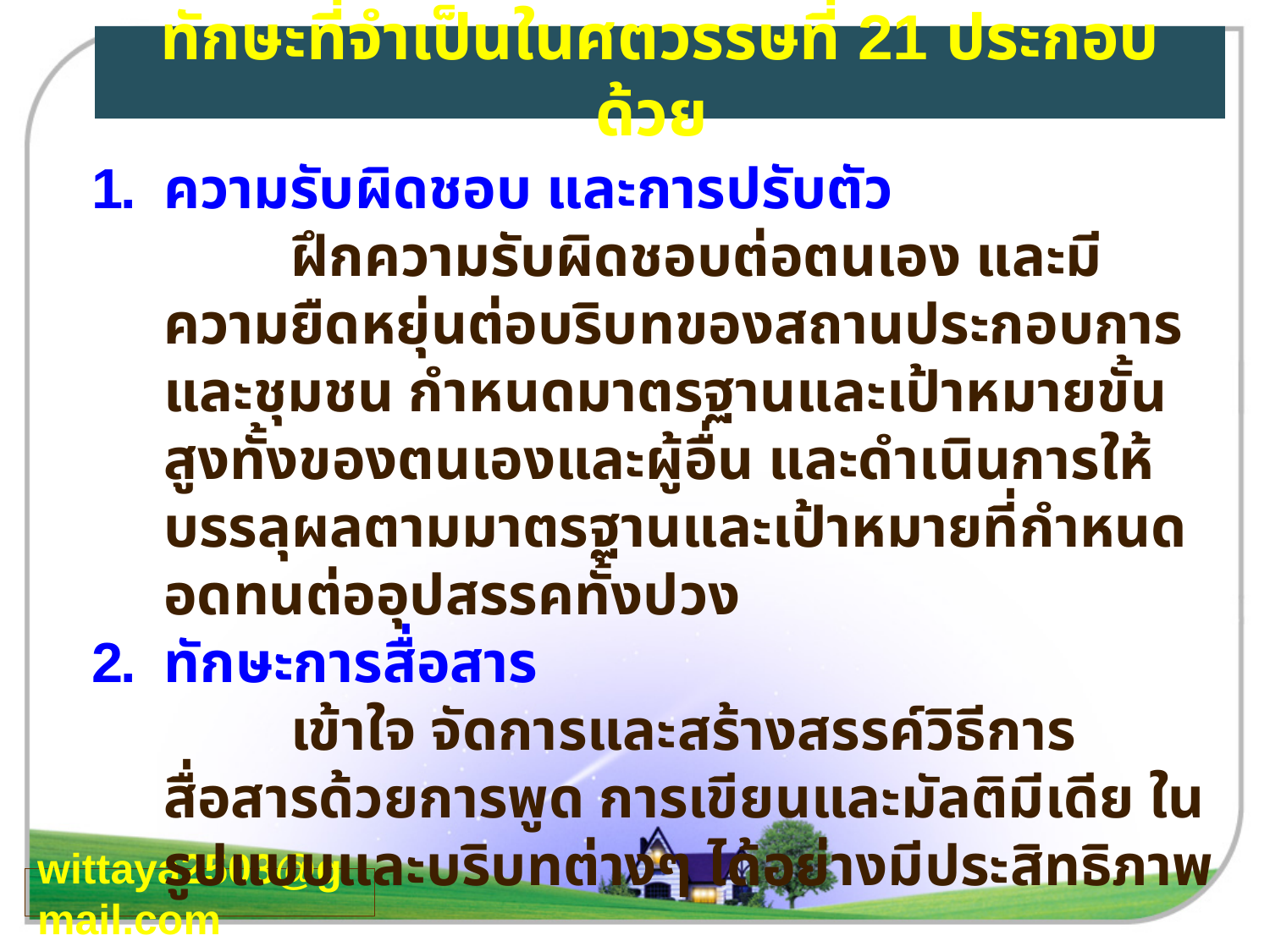

# ทักษะที่จำเป็นในศตวรรษที่ 21 ประกอบด้วย
ความรับผิดชอบ และการปรับตัว
		ฝึกความรับผิดชอบต่อตนเอง และมีความยืดหยุ่นต่อบริบทของสถานประกอบการและชุมชน กำหนดมาตรฐานและเป้าหมายขั้นสูงทั้งของตนเองและผู้อื่น และดำเนินการให้บรรลุผลตามมาตรฐานและเป้าหมายที่กำหนด อดทนต่ออุปสรรคทั้งปวง
ทักษะการสื่อสาร
		เข้าใจ จัดการและสร้างสรรค์วิธีการสื่อสารด้วยการพูด การเขียนและมัลติมีเดีย ในรูปแบบและบริบทต่างๆ ได้อย่างมีประสิทธิภาพ
wittaya2503@gmail.com
23/06/57
28